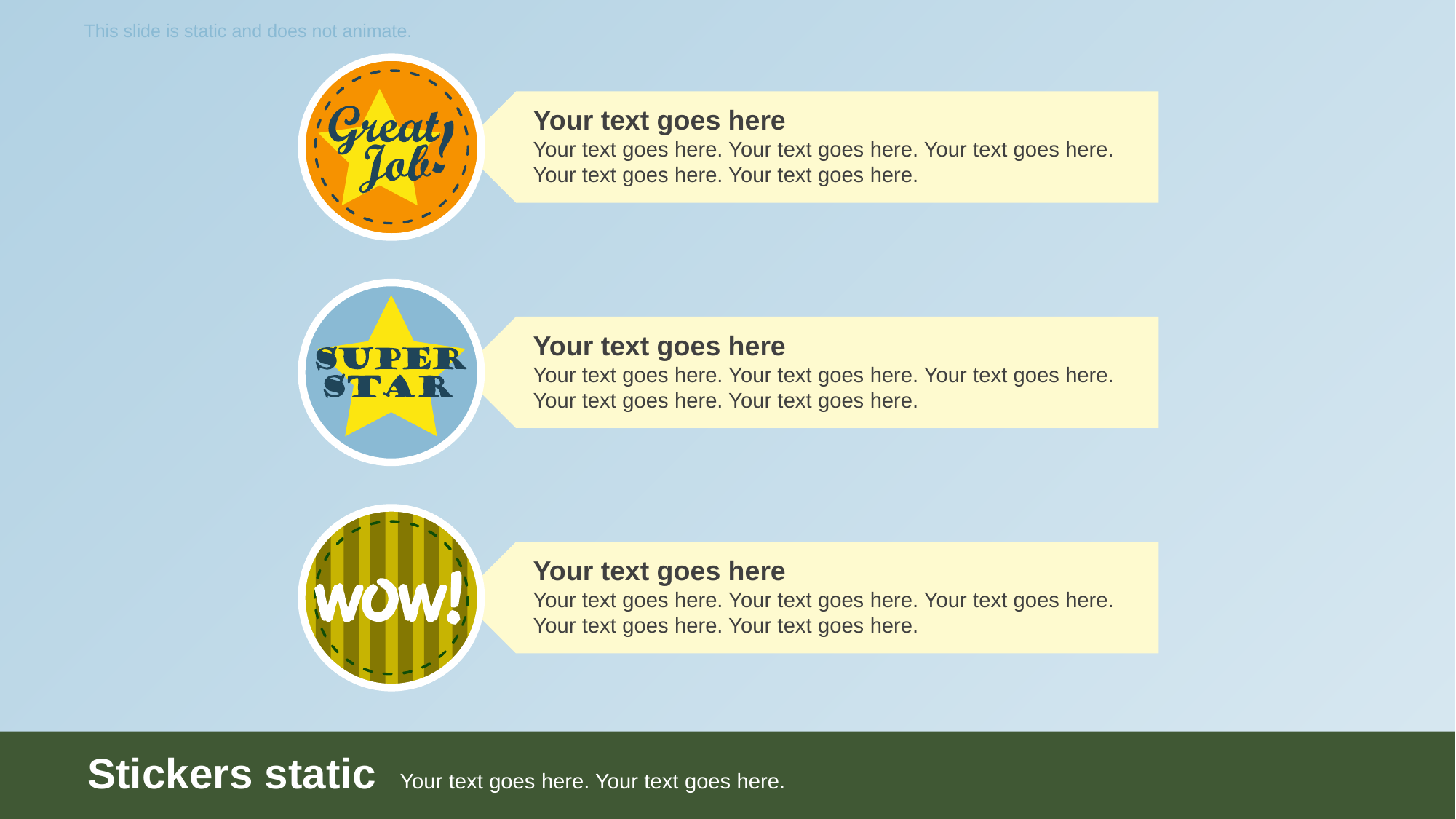

This slide is static and does not animate.

Your text goes here
Your text goes here. Your text goes here. Your text goes here. Your text goes here. Your text goes here.

Your text goes here
Your text goes here. Your text goes here. Your text goes here. Your text goes here. Your text goes here.

Your text goes here
Your text goes here. Your text goes here. Your text goes here. Your text goes here. Your text goes here.

Stickers static  Your text goes here. Your text goes here.